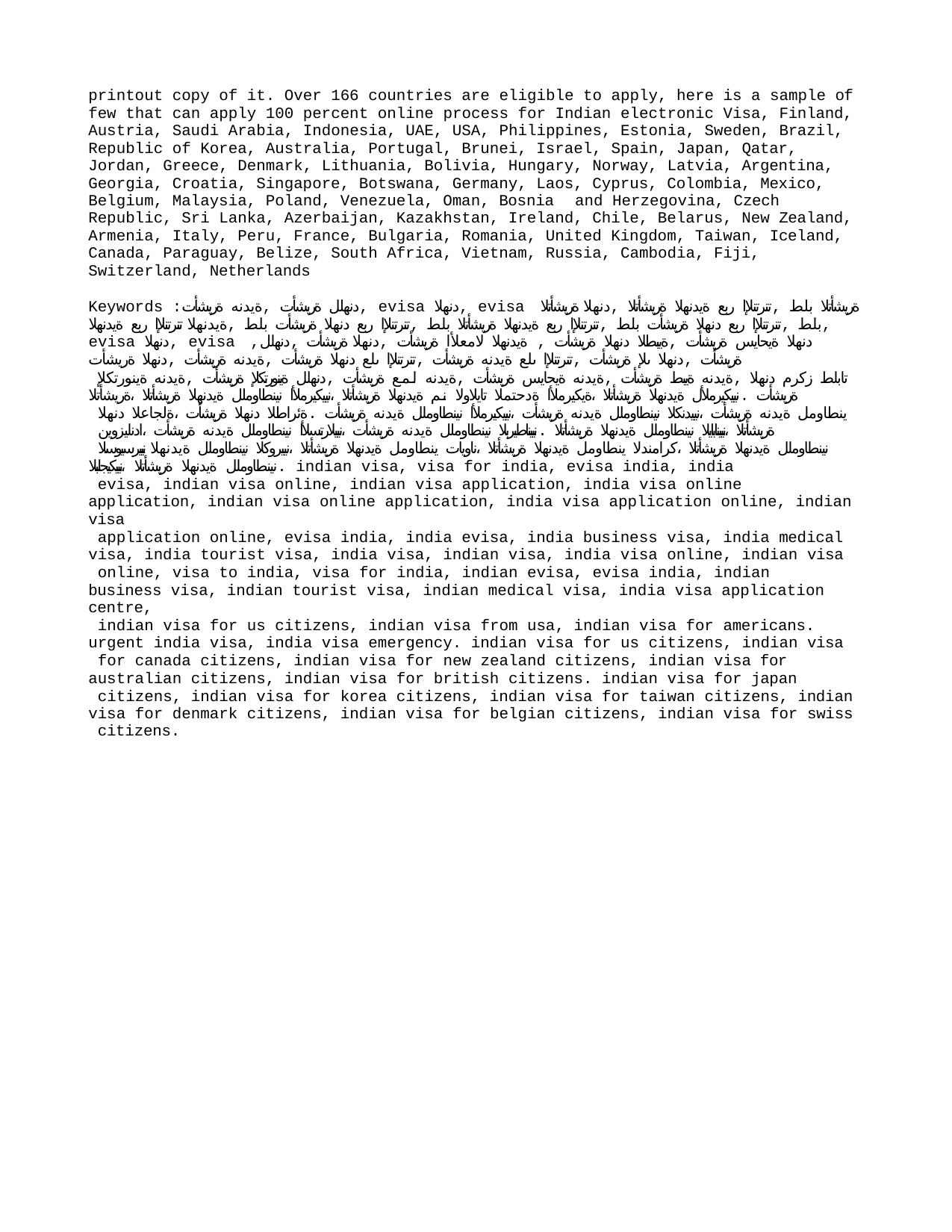

printout copy of it. Over 166 countries are eligible to apply, here is a sample of few that can apply 100 percent online process for Indian electronic Visa, Finland, Austria, Saudi Arabia, Indonesia, UAE, USA, Philippines, Estonia, Sweden, Brazil, Republic of Korea, Australia, Portugal, Brunei, Israel, Spain, Japan, Qatar, Jordan, Greece, Denmark, Lithuania, Bolivia, Hungary, Norway, Latvia, Argentina, Georgia, Croatia, Singapore, Botswana, Germany, Laos, Cyprus, Colombia, Mexico, Belgium, Malaysia, Poland, Venezuela, Oman, Bosnia	and Herzegovina, Czech Republic, Sri Lanka, Azerbaijan, Kazakhstan, Ireland, Chile, Belarus, New Zealand, Armenia, Italy, Peru, France, Bulgaria, Romania, United Kingdom, Taiwan, Iceland, Canada, Paraguay, Belize, South Africa, Vietnam, Russia, Cambodia, Fiji, Switzerland, Netherlands

Keywords :دنهلل ةريشأت ,ةيدنه ةريشأت, evisa دنهلا, evisa ةريشأتلا بلط ,تنرتنلإا ربع ةيدنهلا ةريشأتلا ,دنهلا ةريشأتلا بلط ,تنرتنلإا ربع دنهلا ةريشأت بلط ,تنرتنلإا ربع ةيدنهلا ةريشأتلا بلط ,تنرتنلإا ربع دنهلا ةريشأت بلط ,ةيدنهلا تنرتنلإا ربع ةيدنهلا, evisa دنهلا, evisa ,دنهلا ةيحايس ةريشأت ,ةيبطلا دنهلا ةريشأت , ةيدنهلا لامعلأا ةريشأت ,دنهلا ةريشأت ,دنهلل ةريشأت ,دنهلا ىلإ ةريشأت ,تنرتنلإا ىلع ةيدنه ةريشأت ,تنرتنلإا ىلع دنهلا ةريشأت ,ةيدنه ةريشأت ,دنهلا ةريشأت
تابلط زكرم دنهلا ,ةيدنه ةيبط ةريشأت ,ةيدنه ةيحايس ةريشأت ,ةيدنه لمع ةريشأت ,دنهلل ةينورتكلإ ةريشأت ,ةيدنه ةينورتكلإ ةريشأت .نييكيرملأل ةيدنهلا ةريشأتلا ،ةيكيرملأا ةدحتملا تايلاولا نم ةيدنهلا ةريشأتلا ،نييكيرملأا نينطاوملل ةيدنهلا ةريشأتلا ،ةريشأتلا
ينطاومل ةيدنه ةريشأت ،نييدنكلا نينطاوملل ةيدنه ةريشأت ،نييكيرملأا نينطاوملل ةيدنه ةريشأت .ةئراطلا دنهلا ةريشأت ،ةلجاعلا دنهلا ةريشأتلا ،نيينابايلا نينطاوملل ةيدنهلا ةريشأتلا .نييناطيربلا نينطاوملل ةيدنه ةريشأت ،نييلارتسلأا نينطاوملل ةيدنه ةريشأت ،ادنليزوين
نينطاوملل ةيدنهلا ةريشأتلا ،كرامندلا ينطاومل ةيدنهلا ةريشأتلا ،ناويات ينطاومل ةيدنهلا ةريشأتلا ،نييروكلا نينطاوملل ةيدنهلا نييرسيوسلا نينطاوملل ةيدنهلا ةريشأتلا ،نييكيجلبلا. indian visa, visa for india, evisa india, india
evisa, indian visa online, indian visa application, india visa online application, indian visa online application, india visa application online, indian visa
application online, evisa india, india evisa, india business visa, india medical visa, india tourist visa, india visa, indian visa, india visa online, indian visa
online, visa to india, visa for india, indian evisa, evisa india, indian business visa, indian tourist visa, indian medical visa, india visa application centre,
indian visa for us citizens, indian visa from usa, indian visa for americans. urgent india visa, india visa emergency. indian visa for us citizens, indian visa
for canada citizens, indian visa for new zealand citizens, indian visa for australian citizens, indian visa for british citizens. indian visa for japan
citizens, indian visa for korea citizens, indian visa for taiwan citizens, indian visa for denmark citizens, indian visa for belgian citizens, indian visa for swiss
citizens.